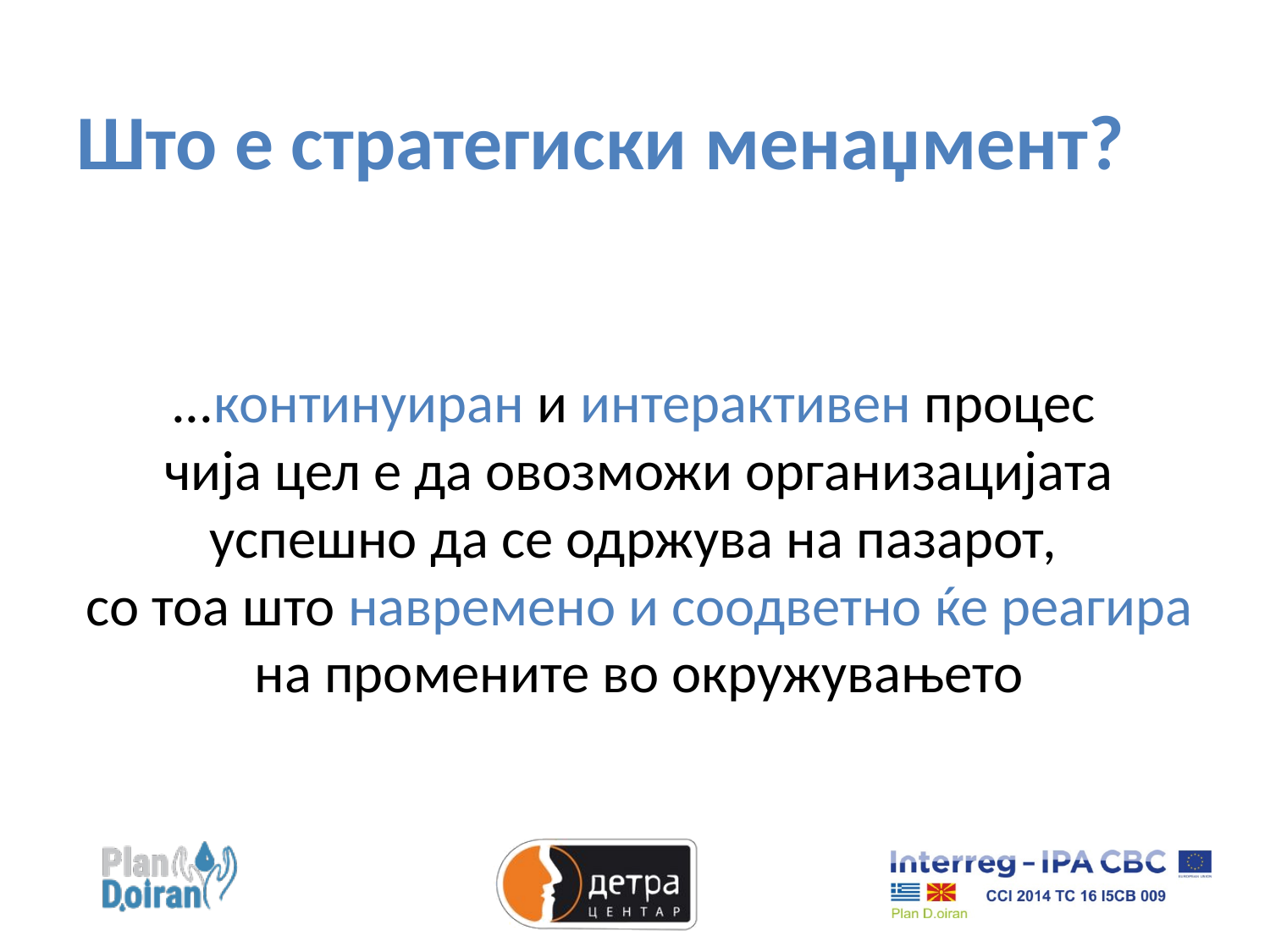

# Што е стратегиски менаџмент?
...континуиран и интерактивен процес
чија цел е да овозможи организацијата успешно да се одржува на пазарот,
со тоа што навремено и соодветно ќе реагира на промените во окружувањето